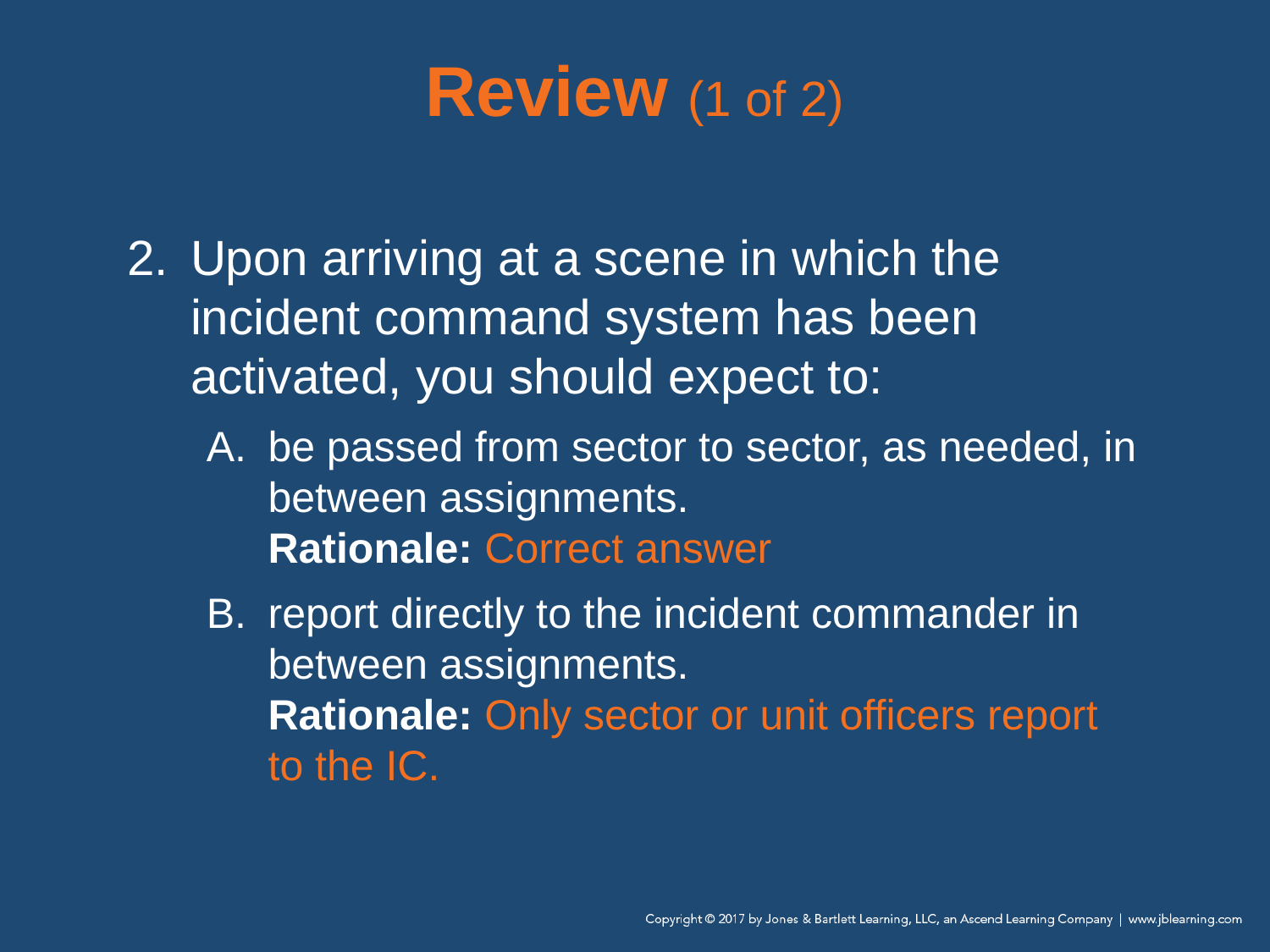

# Review (1 of 2)
Upon arriving at a scene in which the incident command system has been activated, you should expect to:
be passed from sector to sector, as needed, in between assignments.
Rationale: Correct answer
report directly to the incident commander in between assignments.
Rationale: Only sector or unit officers report to the IC.